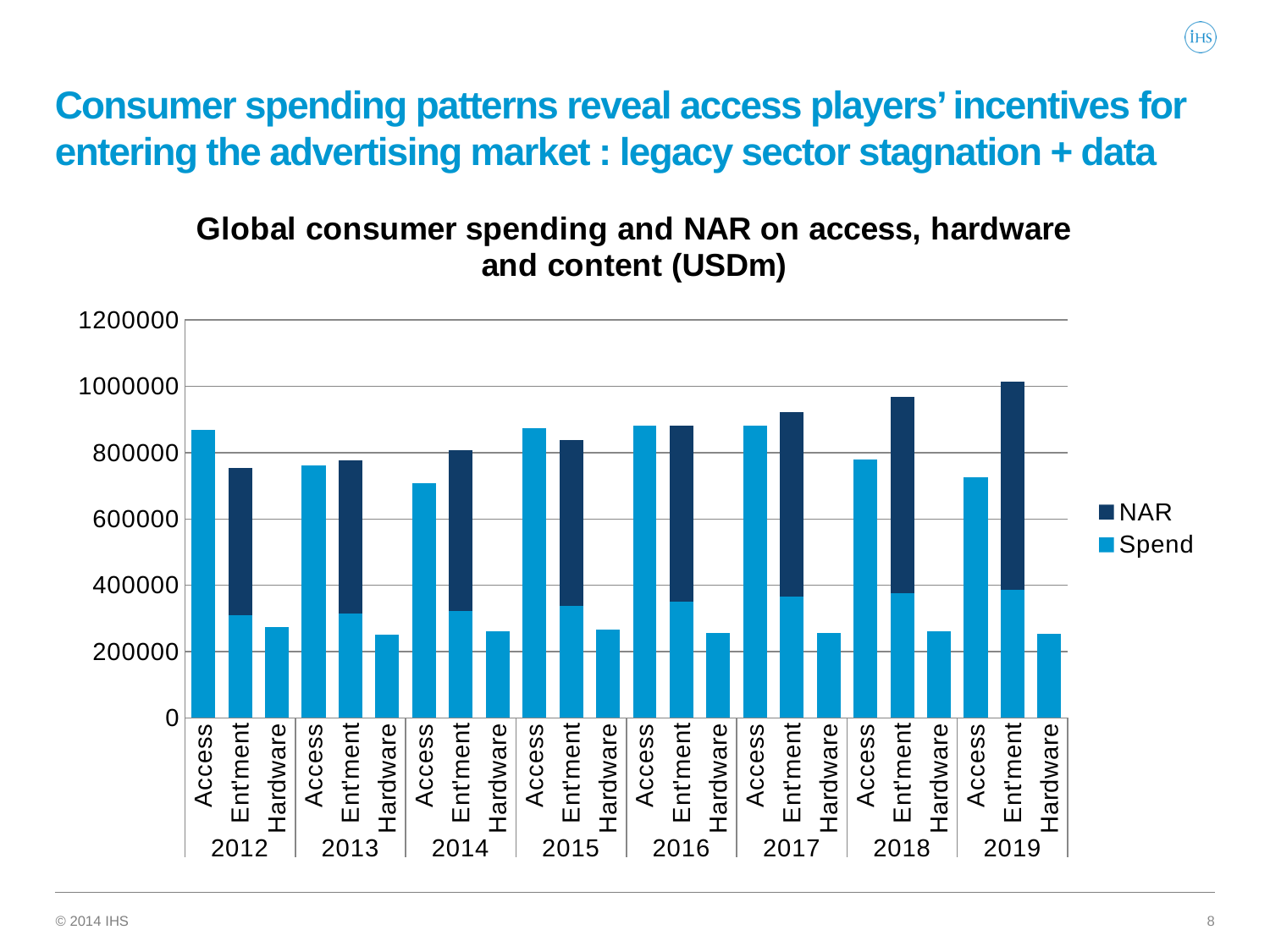

# Consumer spending patterns reveal access players’ incentives for entering the advertising market : legacy sector stagnation + data

### Chart: Global consumer spending and NAR on access, hardware and content (USDm)

| Category | Spend | NAR |
|---|---|---|
| Access | 869557.0 | None |
| Ent'ment | 309465.0 | 444686.0 |
| Hardware | 274409.0 | None |
| Access | 761592.0 | None |
| Ent'ment | 313717.0 | 463003.0 |
| Hardware | 250862.0 | None |
| Access | 709022.0 | None |
| Ent'ment | 323058.0 | 484215.0 |
| Hardware | 260276.0 | None |
| Access | 872748.0 | None |
| Ent'ment | 337327.0 | 499814.0 |
| Hardware | 265904.0 | None |
| Access | 880375.0 | None |
| Ent'ment | 351341.0 | 529906.0 |
| Hardware | 256909.0 | None |
| Access | 881414.0 | None |
| Ent'ment | 365166.0 | 557279.0 |
| Hardware | 256639.0 | None |
| Access | 779666.0 | None |
| Ent'ment | 377227.0 | 590424.0 |
| Hardware | 261411.0 | None |
| Access | 725137.0 | None |
| Ent'ment | 387280.0 | 626052.0 |
| Hardware | 253679.0 | None |
8